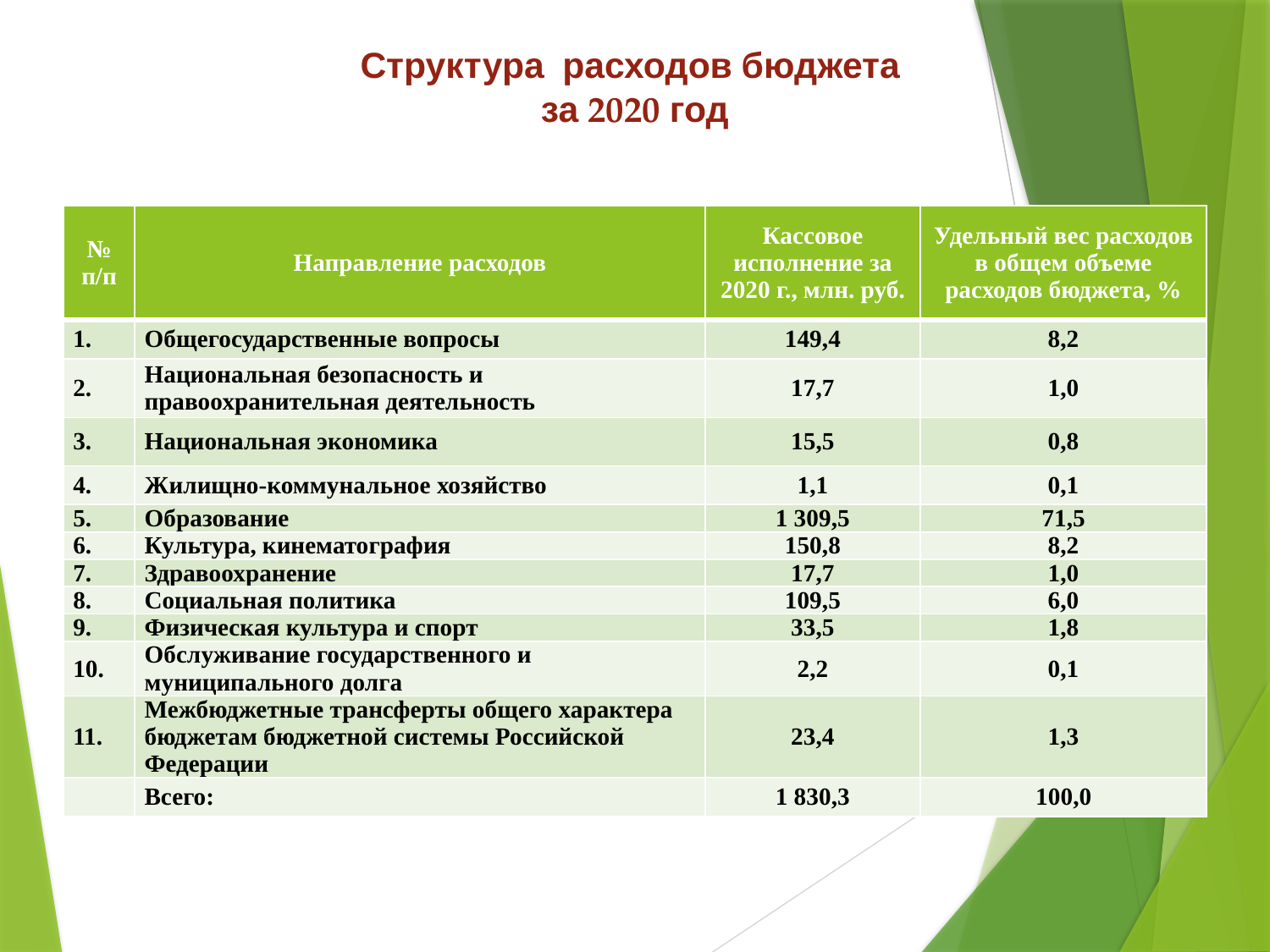

# Структура  расходов бюджета за 2020 год
| № п/п | Направление расходов | Кассовое исполнение за 2020 г., млн. руб. | Удельный вес расходов в общем объеме расходов бюджета, % |
| --- | --- | --- | --- |
| 1. | Общегосударственные вопросы | 149,4 | 8,2 |
| 2. | Национальная безопасность и правоохранительная деятельность | 17,7 | 1,0 |
| 3. | Национальная экономика | 15,5 | 0,8 |
| 4. | Жилищно-коммунальное хозяйство | 1,1 | 0,1 |
| 5. | Образование | 1 309,5 | 71,5 |
| 6. | Культура, кинематография | 150,8 | 8,2 |
| 7. | Здравоохранение | 17,7 | 1,0 |
| 8. | Социальная политика | 109,5 | 6,0 |
| 9. | Физическая культура и спорт | 33,5 | 1,8 |
| 10. | Обслуживание государственного и муниципального долга | 2,2 | 0,1 |
| 11. | Межбюджетные трансферты общего характера бюджетам бюджетной системы Российской Федерации | 23,4 | 1,3 |
|  | Всего: | 1 830,3 | 100,0 |